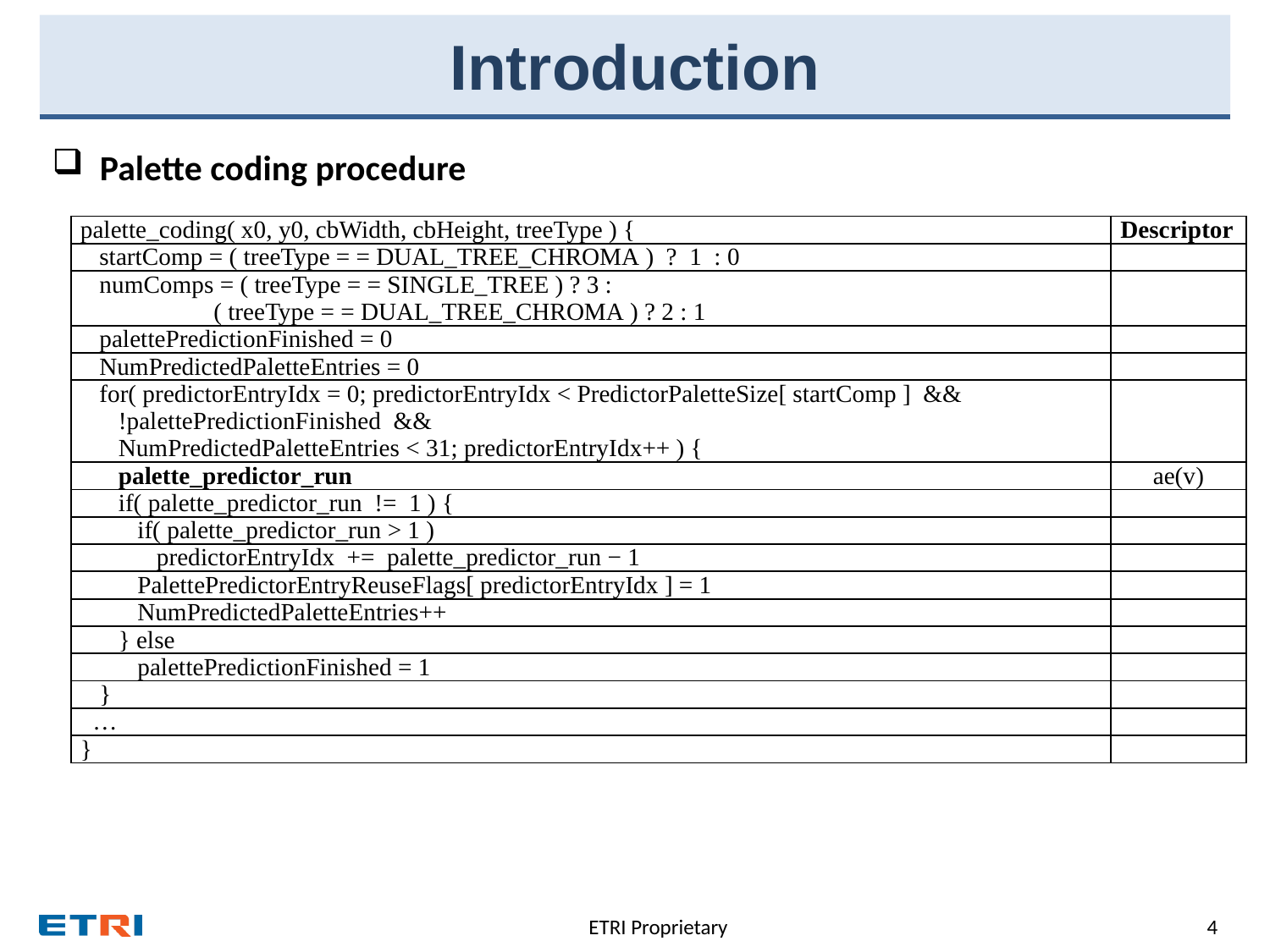

# Introduction
Palette coding procedure
| palette\_coding( x0, y0, cbWidth, cbHeight, treeType ) { | Descriptor |
| --- | --- |
| startComp = ( treeType = = DUAL\_TREE\_CHROMA ) ? 1 : 0 |  |
| numComps = ( treeType = = SINGLE\_TREE ) ? 3 : ( treeType = = DUAL\_TREE\_CHROMA ) ? 2 : 1 |  |
| palettePredictionFinished = 0 |  |
| NumPredictedPaletteEntries = 0 |  |
| for( predictorEntryIdx = 0; predictorEntryIdx < PredictorPaletteSize[ startComp ] && !palettePredictionFinished && NumPredictedPaletteEntries < 31; predictorEntryIdx++ ) { |  |
| palette\_predictor\_run | ae(v) |
| if( palette\_predictor\_run != 1 ) { |  |
| if( palette\_predictor\_run > 1 ) |  |
| predictorEntryIdx += palette\_predictor\_run − 1 |  |
| PalettePredictorEntryReuseFlags[ predictorEntryIdx ] = 1 |  |
| NumPredictedPaletteEntries++ |  |
| } else |  |
| palettePredictionFinished = 1 |  |
| } |  |
| … |  |
| } |  |
ETRI Proprietary
4